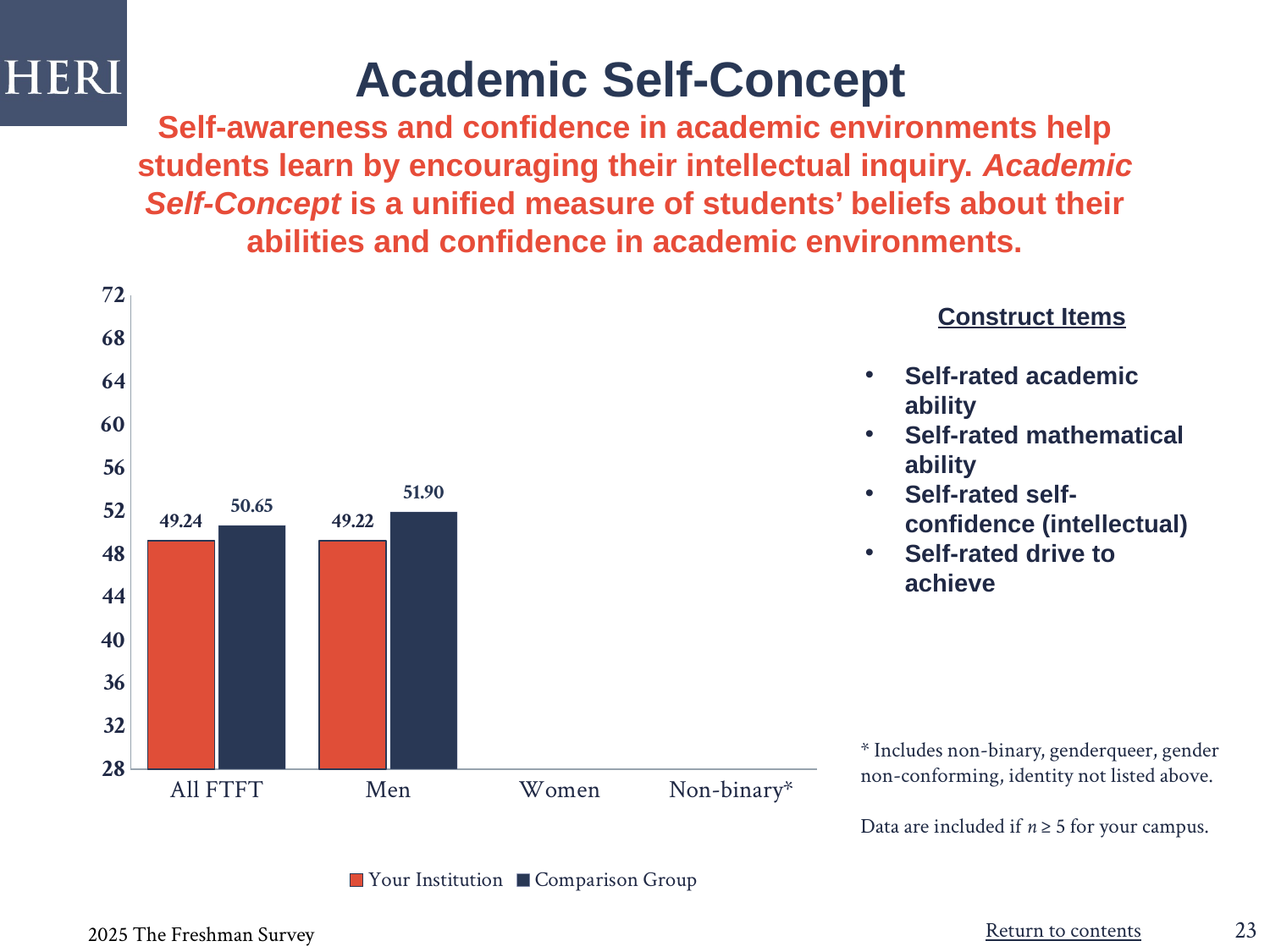

Academic Self-Concept
Self-awareness and confidence in academic environments help students learn by encouraging their intellectual inquiry. Academic Self-Concept is a unified measure of students’ beliefs about their abilities and confidence in academic environments.

### Chart: High Pluralistic Orientation

| Category |
|---|

### Chart

| Category | Your Institution | Comparison Group |
|---|---|---|
| All FTFT | 49.24 | 50.65 |
| Men | 49.22 | 51.9 |
| Women | None | None |
| Non-binary* | None | None |
Construct Items

Self-rated academic ability
Self-rated mathematical ability
Self-rated self-confidence (intellectual)
Self-rated drive to achieve

* Includes non-binary, genderqueer, gender non-conforming, identity not listed above.

Data are included if n ≥ 5 for your campus.
2025 The Freshman Survey
Return to contents
23